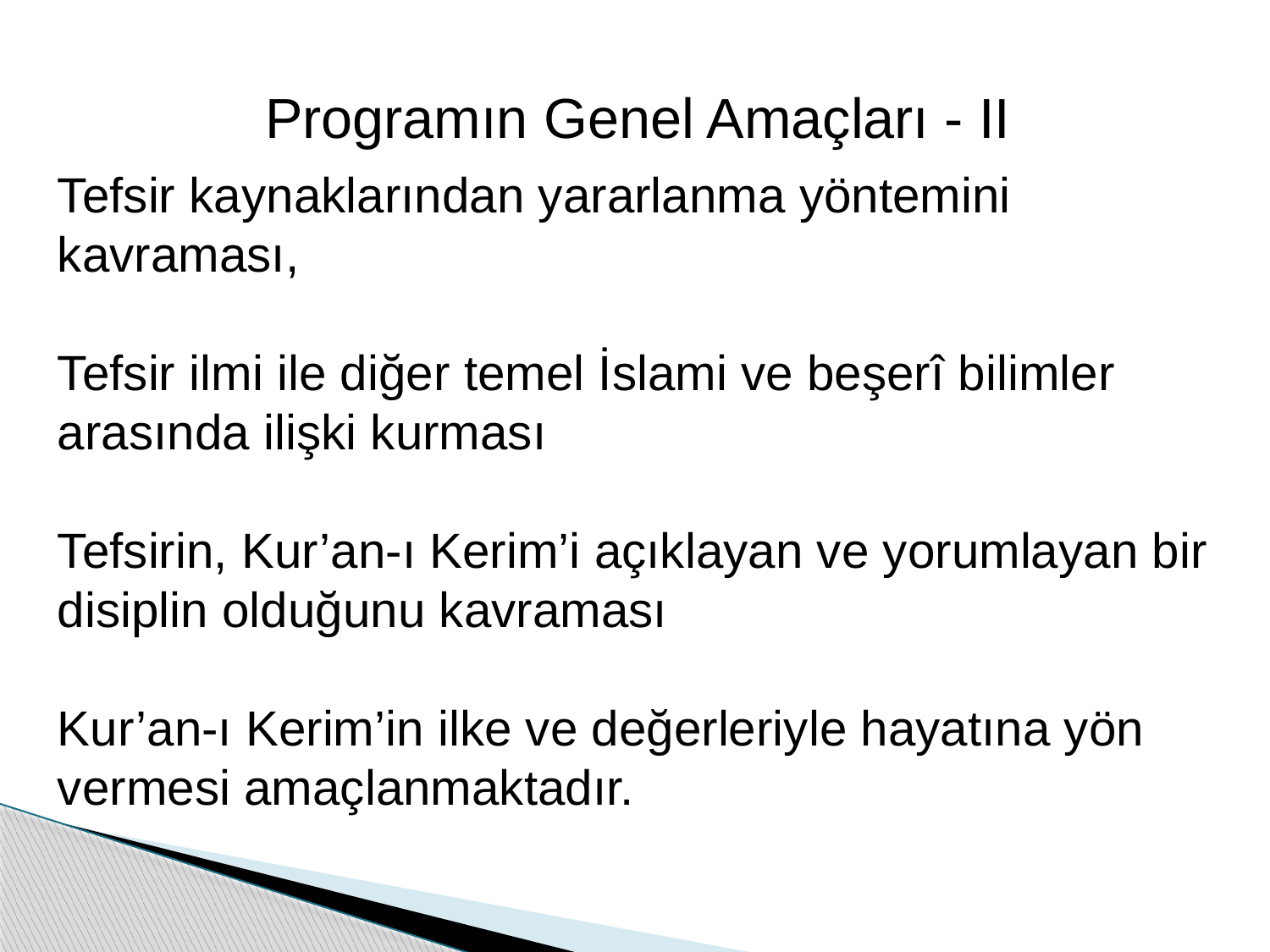

Programın Genel Amaçları - II
Tefsir kaynaklarından yararlanma yöntemini kavraması,

Tefsir ilmi ile diğer temel İslami ve beşerî bilimler arasında ilişki kurması

Tefsirin, Kur’an-ı Kerim’i açıklayan ve yorumlayan bir disiplin olduğunu kavraması

Kur’an-ı Kerim’in ilke ve değerleriyle hayatına yön vermesi amaçlanmaktadır.